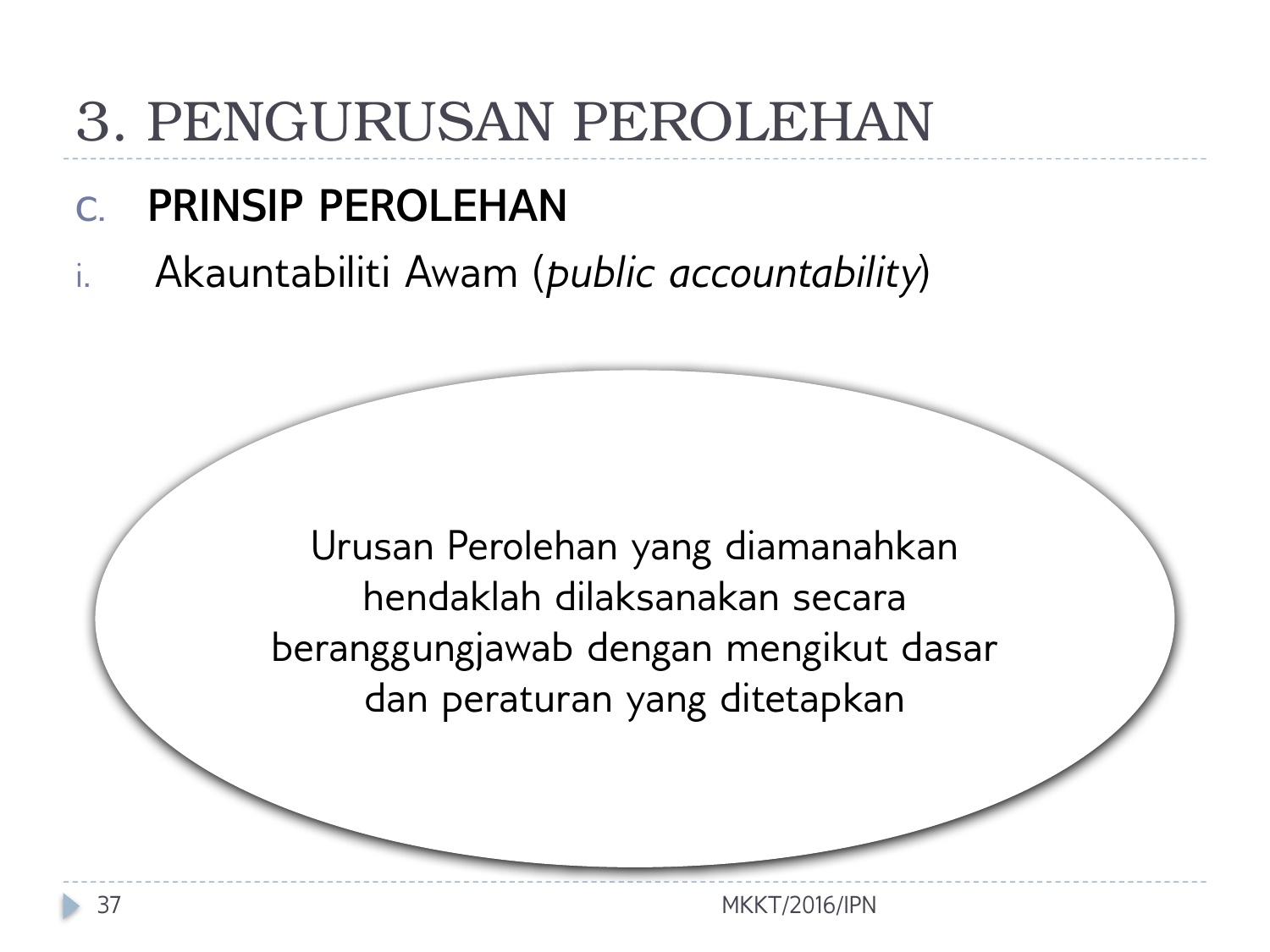

# 3. PENGURUSAN PEROLEHAN
PRINSIP PEROLEHAN
Akauntabiliti Awam (public accountability)
Urusan Perolehan yang diamanahkan hendaklah dilaksanakan secara beranggungjawab dengan mengikut dasar dan peraturan yang ditetapkan
37
MKKT/2016/IPN